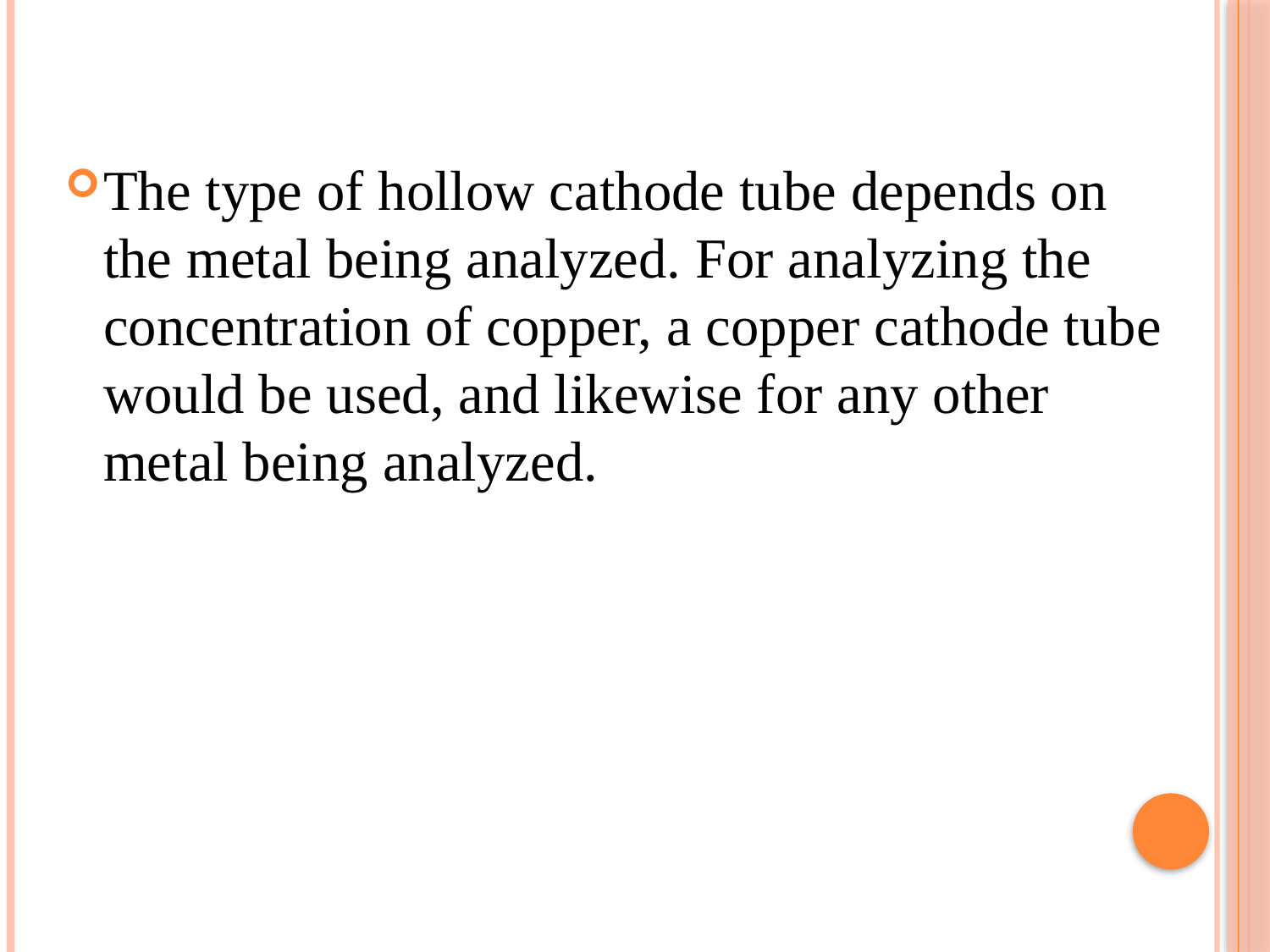

The type of hollow cathode tube depends on the metal being analyzed. For analyzing the concentration of copper, a copper cathode tube would be used, and likewise for any other metal being analyzed.